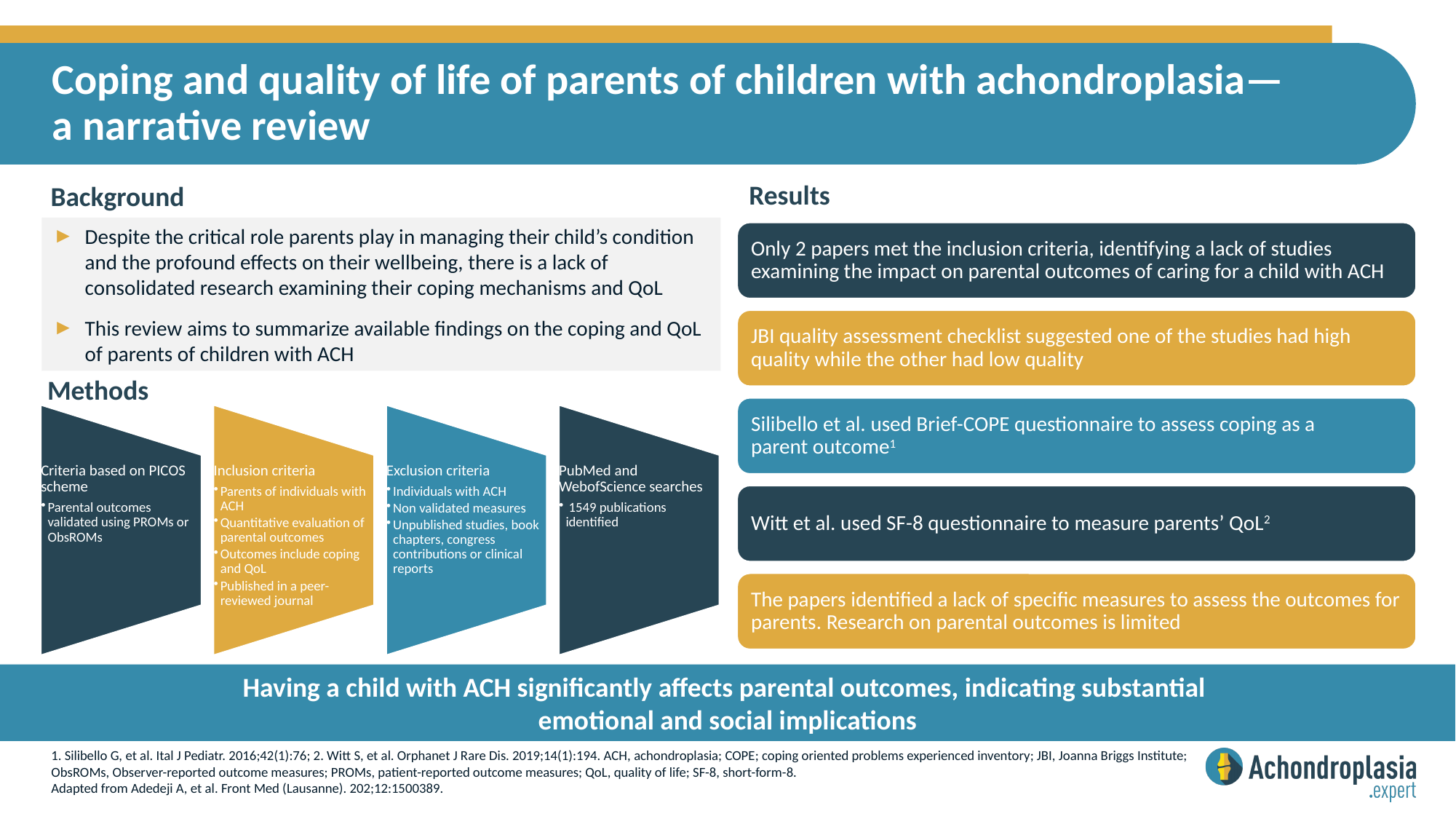

# Coping and quality of life of parents of children with achondroplasia— a narrative review
Despite the critical role parents play in managing their child’s condition and the profound effects on their wellbeing, there is a lack of consolidated research examining their coping mechanisms and QoL
This review aims to summarize available findings on the coping and QoL of parents of children with ACH
Only 2 papers met the inclusion criteria, identifying a lack of studies examining the impact on parental outcomes of caring for a child with ACH
JBI quality assessment checklist suggested one of the studies had high quality while the other had low quality
Silibello et al. used Brief-COPE questionnaire to assess coping as a
parent outcome1
Witt et al. used SF-8 questionnaire to measure parents’ QoL2
The papers identified a lack of specific measures to assess the outcomes for parents. Research on parental outcomes is limited
Criteria based on PICOS scheme
Parental outcomes validated using PROMs or ObsROMs
Inclusion criteria
Parents of individuals with ACH
Quantitative evaluation of parental outcomes
Outcomes include coping and QoL
Published in a peer-reviewed journal
Exclusion criteria
Individuals with ACH
Non validated measures
Unpublished studies, book chapters, congress contributions or clinical reports
PubMed and WebofScience searches
 1549 publications identified
Having a child with ACH significantly affects parental outcomes, indicating substantial
emotional and social implications
1. Silibello G, et al. Ital J Pediatr. 2016;42(1):76; 2. Witt S, et al. Orphanet J Rare Dis. 2019;14(1):194. ACH, achondroplasia; COPE; coping oriented problems experienced inventory; JBI, Joanna Briggs Institute; ObsROMs, Observer-reported outcome measures; PROMs, patient-reported outcome measures; QoL, quality of life; SF-8, short-form-8.
Adapted from Adedeji A, et al. Front Med (Lausanne). 202;12:1500389.